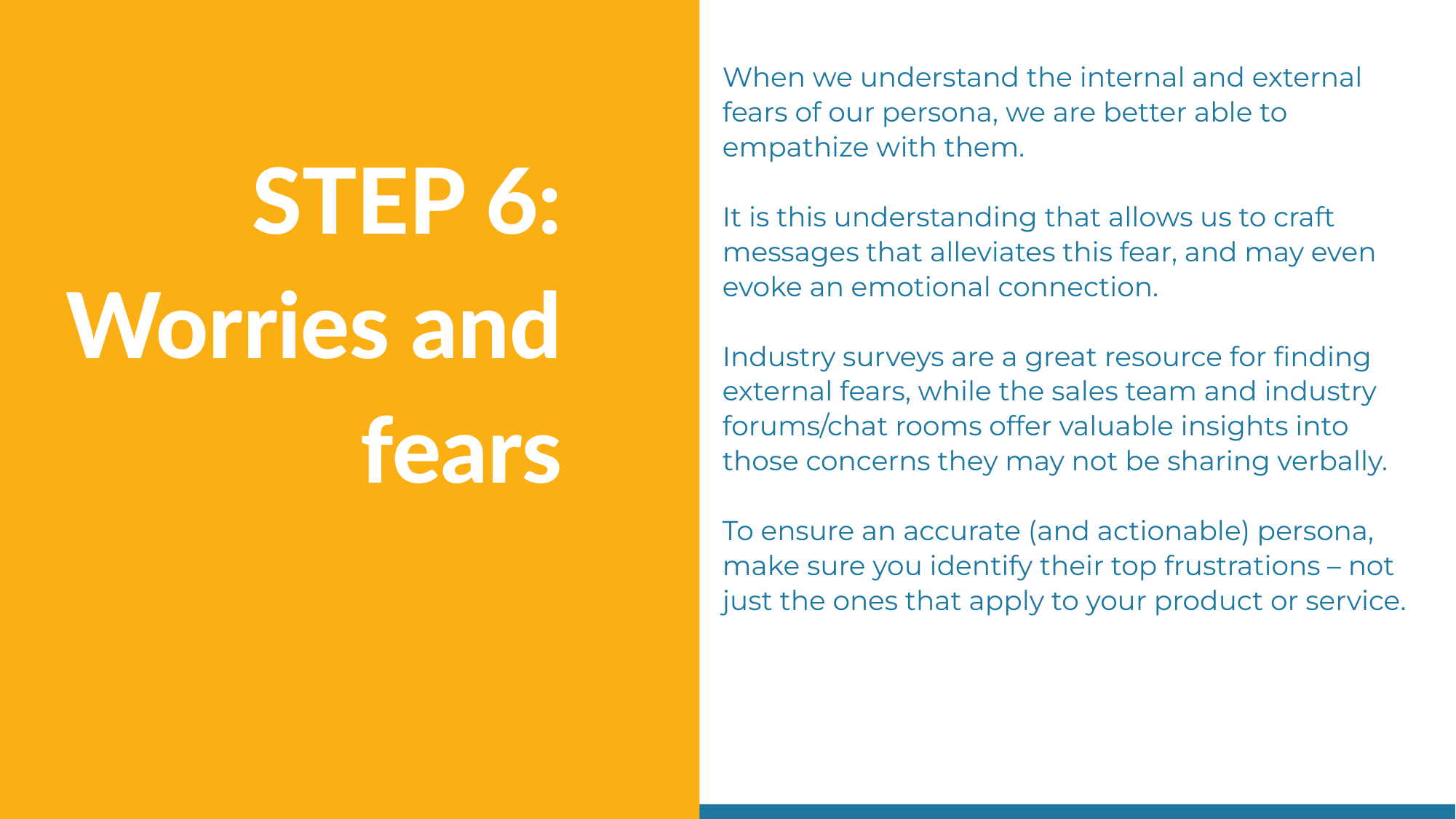

When we understand the internal and external fears of our persona, we are better able to empathize with them.

It is this understanding that allows us to craft messages that alleviates this fear, and may even evoke an emotional connection.

Industry surveys are a great resource for finding external fears, while the sales team and industry forums/chat rooms offer valuable insights into those concerns they may not be sharing verbally.

To ensure an accurate (and actionable) persona, make sure you identify their top frustrations – not just the ones that apply to your product or service.
STEP 6:
Worries and
fears